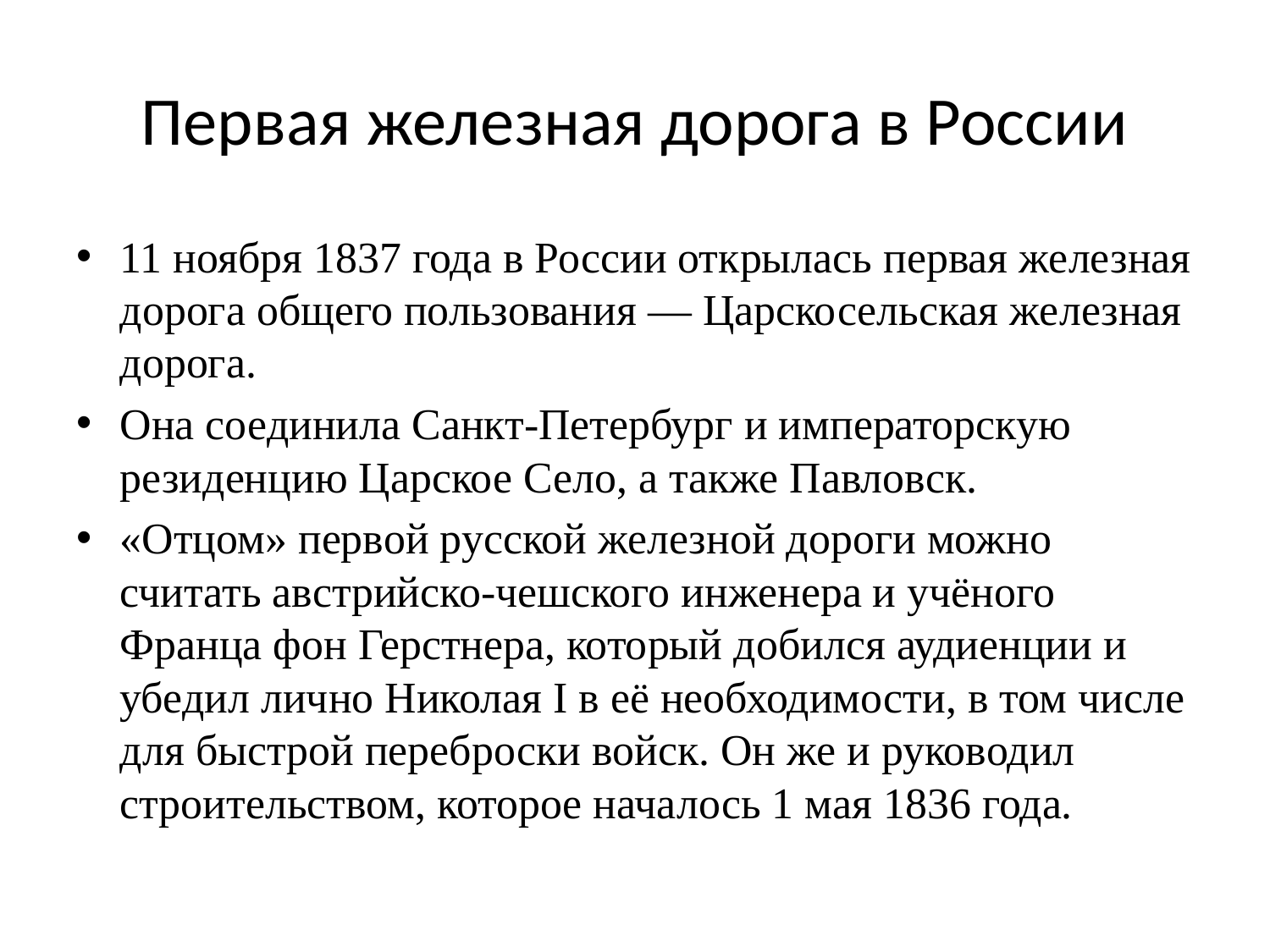

# Первая железная дорога в России
11 ноября 1837 года в России открылась первая железная дорога общего пользования — Царскосельская железная дорога.
Она соединила Санкт-Петербург и императорскую резиденцию Царское Село, а также Павловск.
«Отцом» первой русской железной дороги можно считать австрийско-чешского инженера и учёного Франца фон Герстнера, который добился аудиенции и убедил лично Николая I в её необходимости, в том числе для быстрой переброски войск. Он же и руководил строительством, которое началось 1 мая 1836 года.